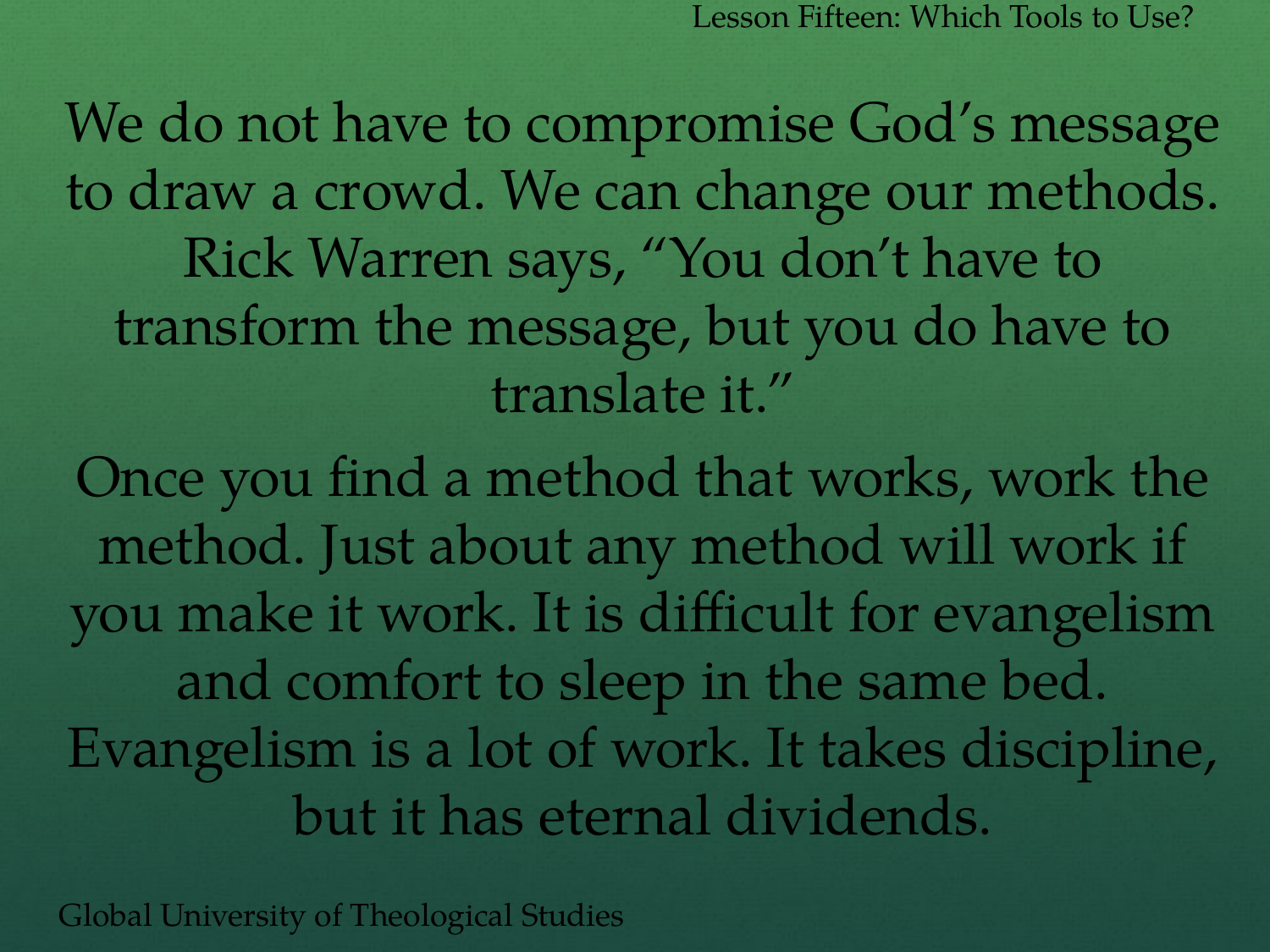

Lesson Fifteen: Which Tools to Use?

We do not have to compromise God’s message to draw a crowd. We can change our methods. Rick Warren says, “You don’t have to transform the message, but you do have to translate it.”
Once you find a method that works, work the method. Just about any method will work if you make it work. It is difficult for evangelism and comfort to sleep in the same bed. Evangelism is a lot of work. It takes discipline, but it has eternal dividends.
Global University of Theological Studies